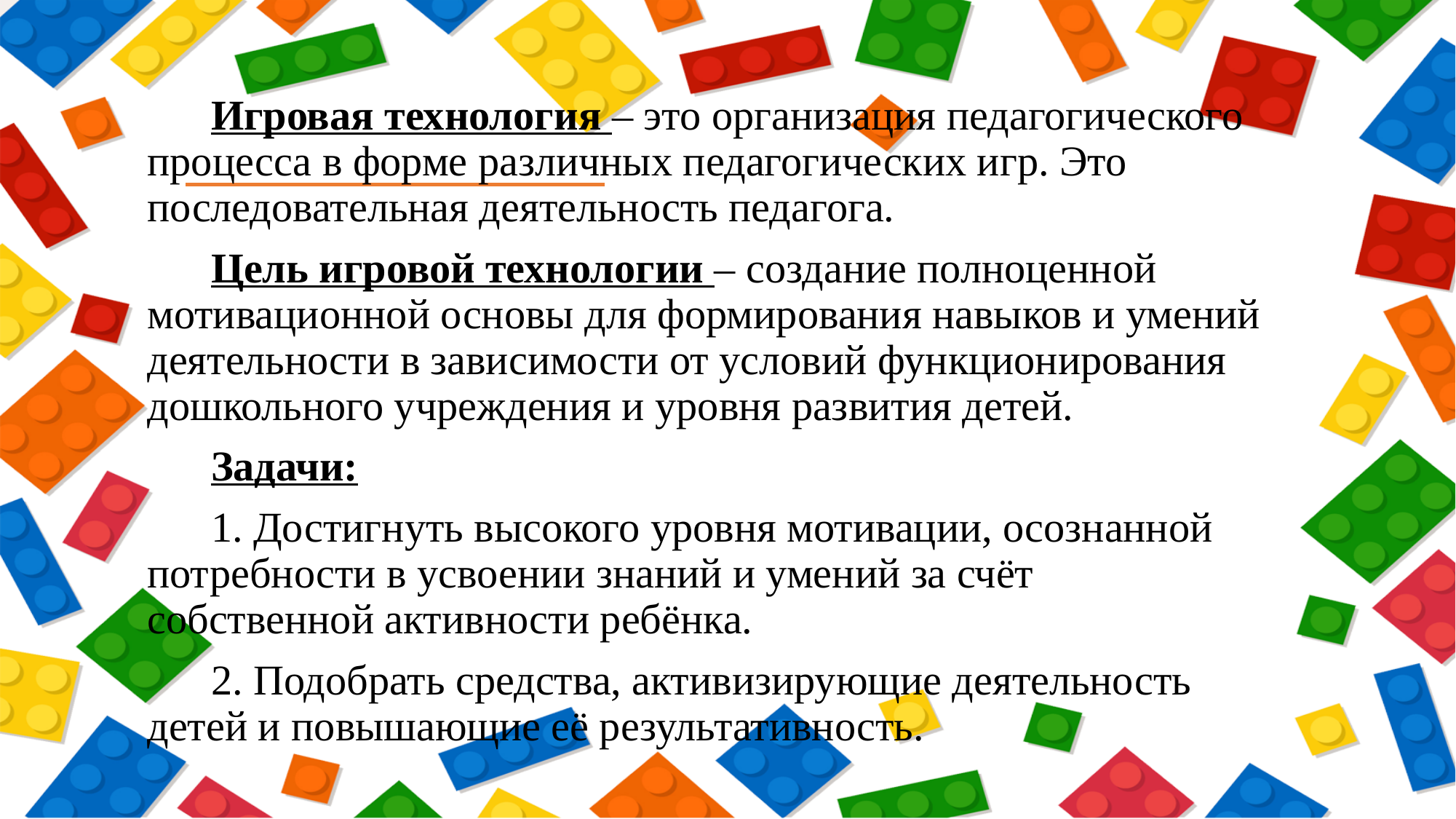

Игровая технология – это организация педагогического процесса в форме различных педагогических игр. Это последовательная деятельность педагога.
Цель игровой технологии – создание полноценной мотивационной основы для формирования навыков и умений деятельности в зависимости от условий функционирования дошкольного учреждения и уровня развития детей.
Задачи:
1. Достигнуть высокого уровня мотивации, осознанной потребности в усвоении знаний и умений за счёт собственной активности ребёнка.
2. Подобрать средства, активизирующие деятельность детей и повышающие её результативность.